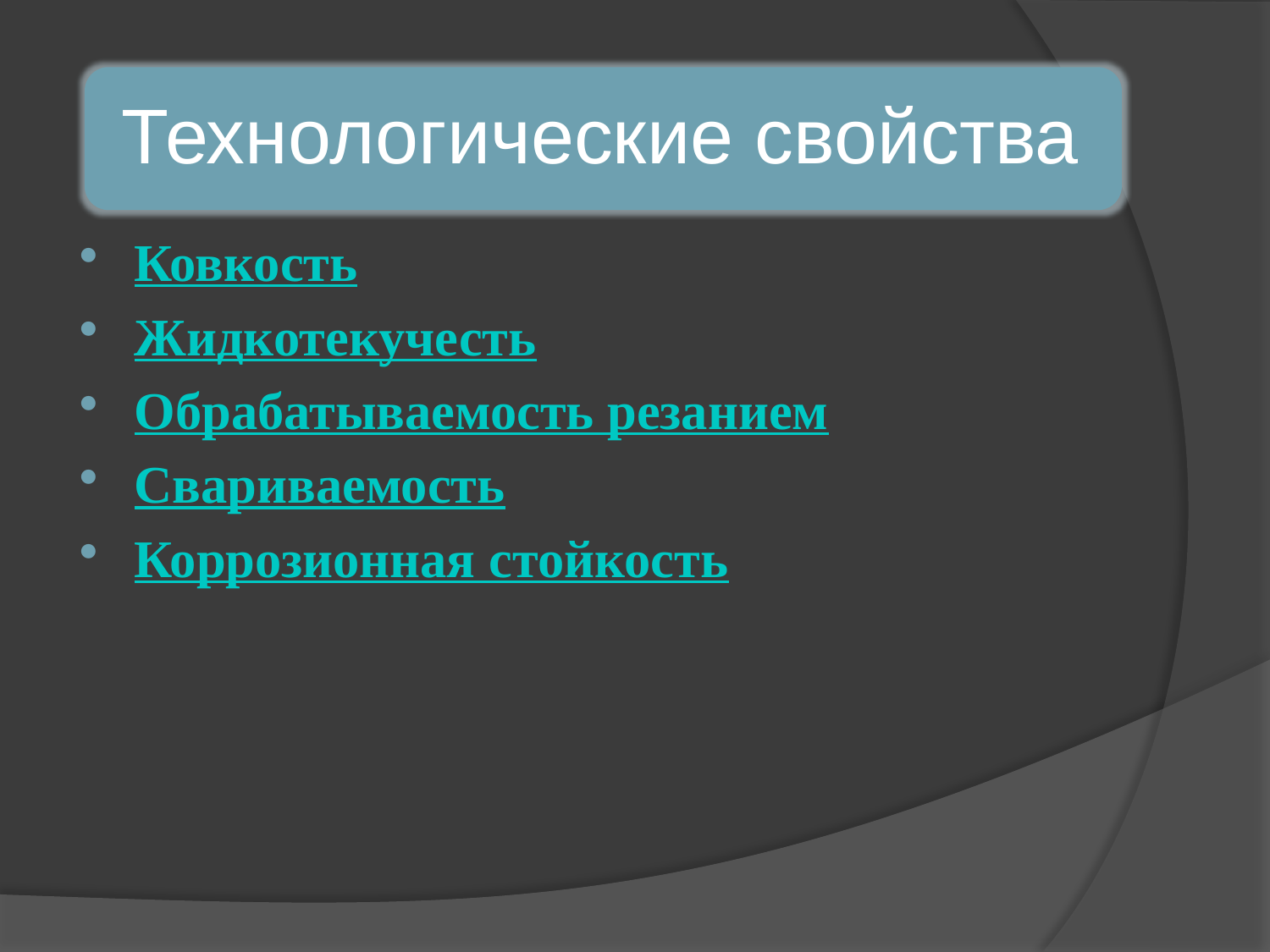

#
Технологические свойства
Ковкость
Жидкотекучесть
Обрабатываемость резанием
Свариваемость
Коррозионная стойкость